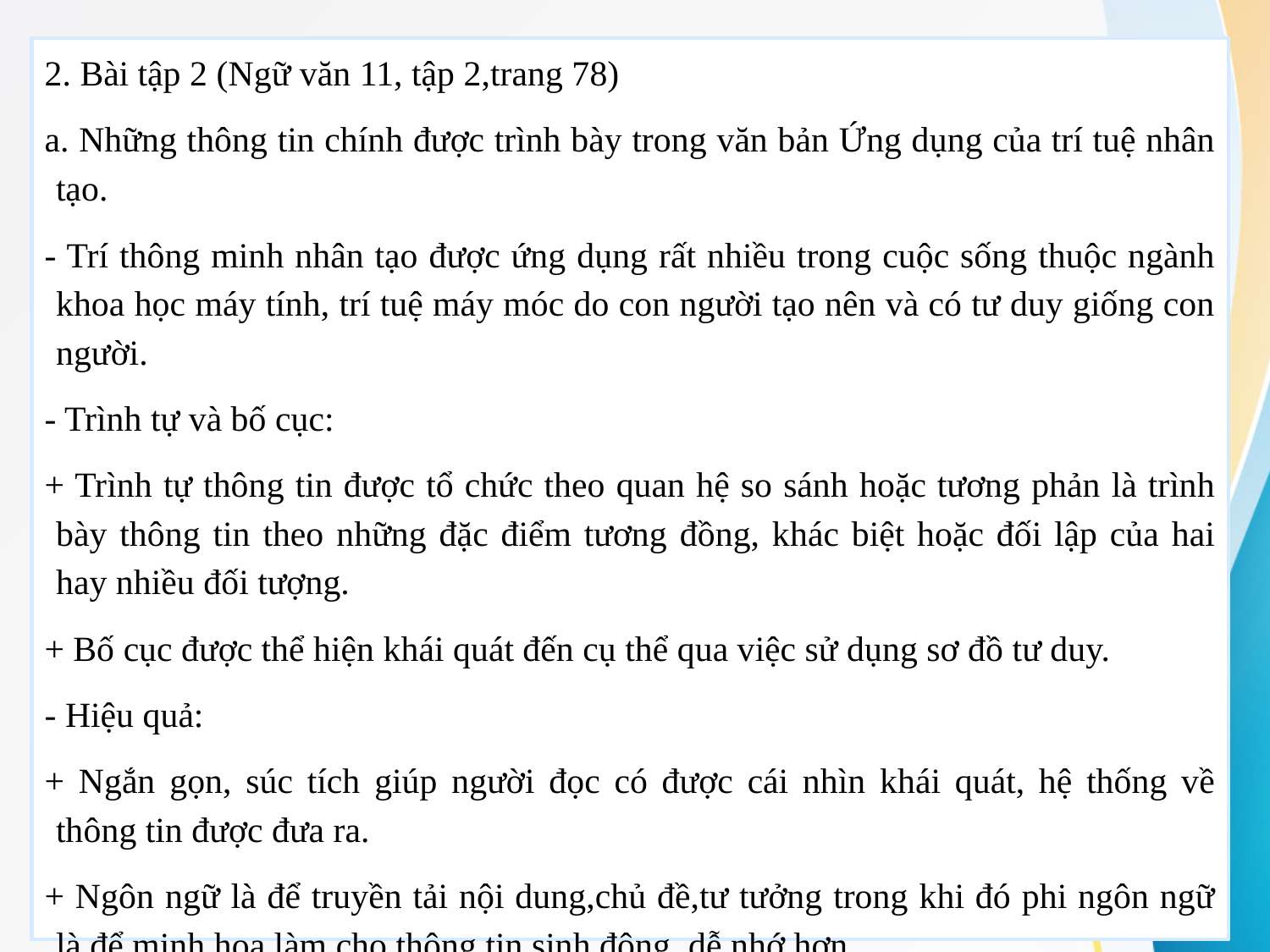

2. Bài tập 2 (Ngữ văn 11, tập 2,trang 78)
a. Những thông tin chính được trình bày trong văn bản Ứng dụng của trí tuệ nhân tạo.
- Trí thông minh nhân tạo được ứng dụng rất nhiều trong cuộc sống thuộc ngành khoa học máy tính, trí tuệ máy móc do con người tạo nên và có tư duy giống con người.
- Trình tự và bố cục:
+ Trình tự thông tin được tổ chức theo quan hệ so sánh hoặc tương phản là trình bày thông tin theo những đặc điểm tương đồng, khác biệt hoặc đối lập của hai hay nhiều đối tượng.
+ Bố cục được thể hiện khái quát đến cụ thể qua việc sử dụng sơ đồ tư duy.
- Hiệu quả:
+ Ngắn gọn, súc tích giúp người đọc có được cái nhìn khái quát, hệ thống về thông tin được đưa ra.
+ Ngôn ngữ là để truyền tải nội dung,chủ đề,tư tưởng trong khi đó phi ngôn ngữ là để minh họa làm cho thông tin sinh động, dễ nhớ hơn.
+ So sánh hai văn bản ta thấy: cả hai đều sử dụng kết hợp phương tiện ngôn ngữ và phi ngôn ngữ. Trong đó, sự ngắn gọn, cụ thể và rõ ràng nằm ở văn bản Ứng dụng của trí tuệ nhân tạo.